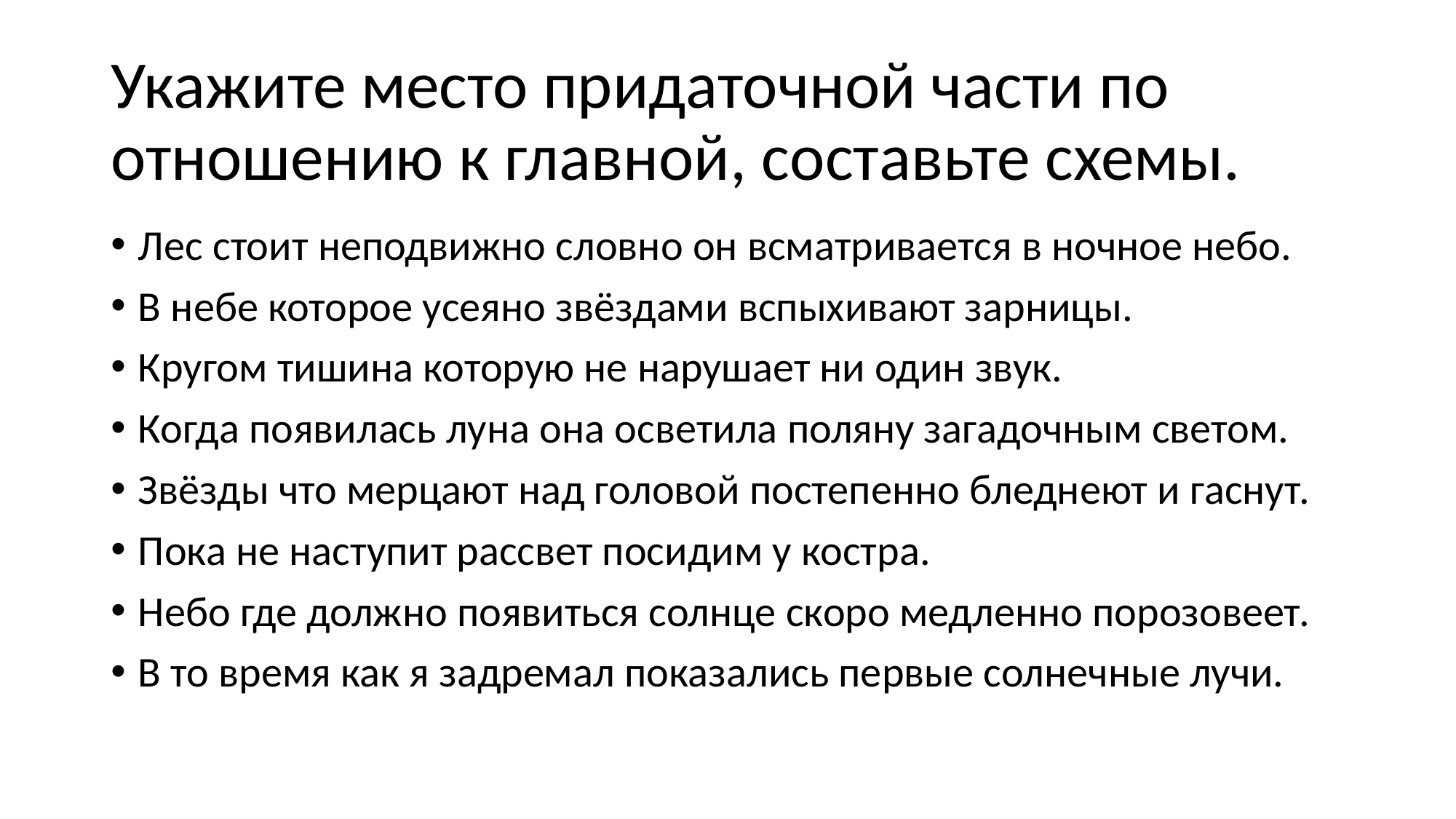

# Укажите место придаточной части по отношению к главной, составьте схемы.
Лес стоит неподвижно словно он всматривается в ночное небо.
В небе которое усеяно звёздами вспыхивают зарницы.
Кругом тишина которую не нарушает ни один звук.
Когда появилась луна она осветила поляну загадочным светом.
Звёзды что мерцают над головой постепенно бледнеют и гаснут.
Пока не наступит рассвет посидим у костра.
Небо где должно появиться солнце скоро медленно порозовеет.
В то время как я задремал показались первые солнечные лучи.